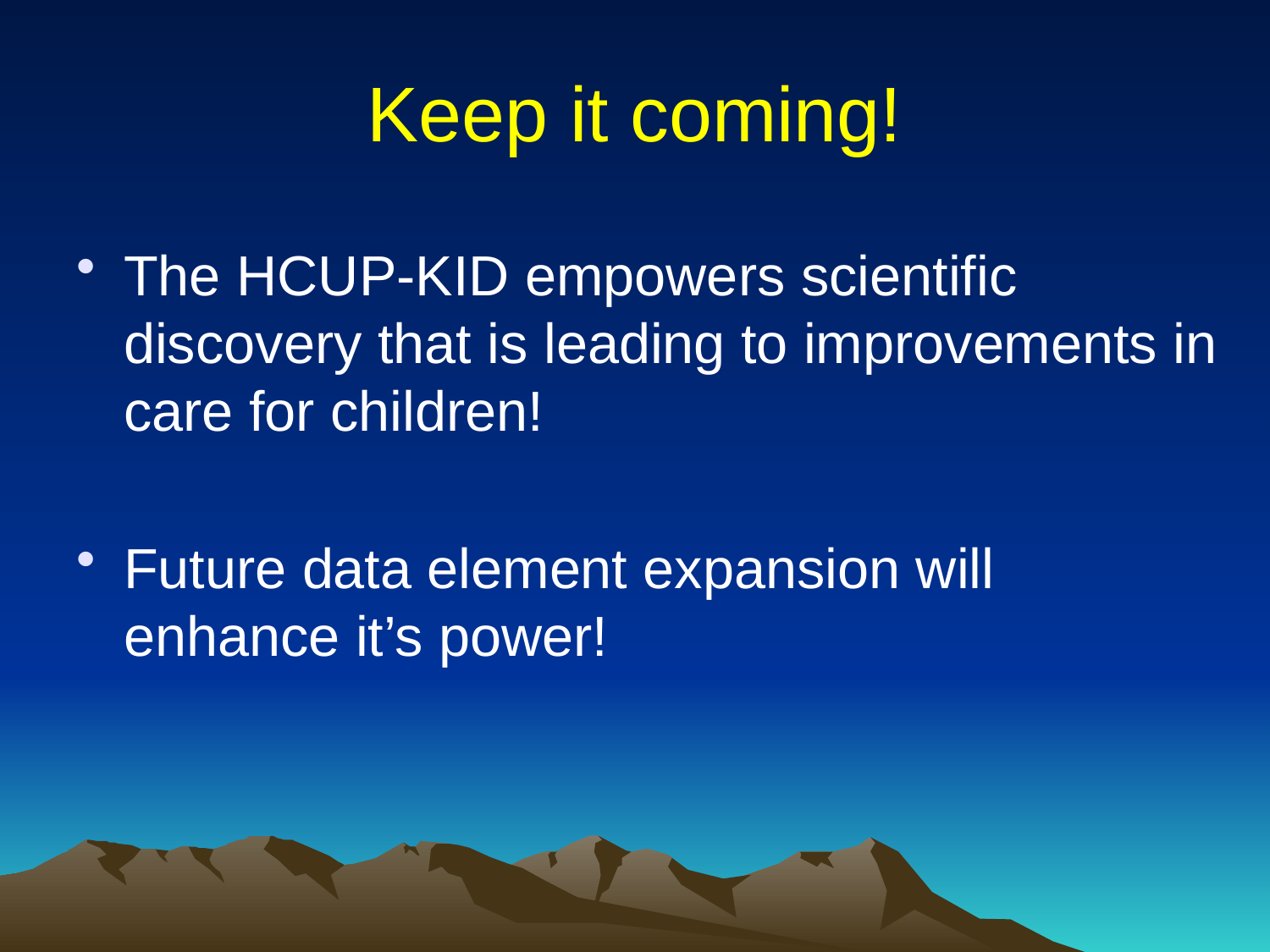

# Keep it coming!
The HCUP-KID empowers scientific discovery that is leading to improvements in care for children!

Future data element expansion will enhance it’s power!